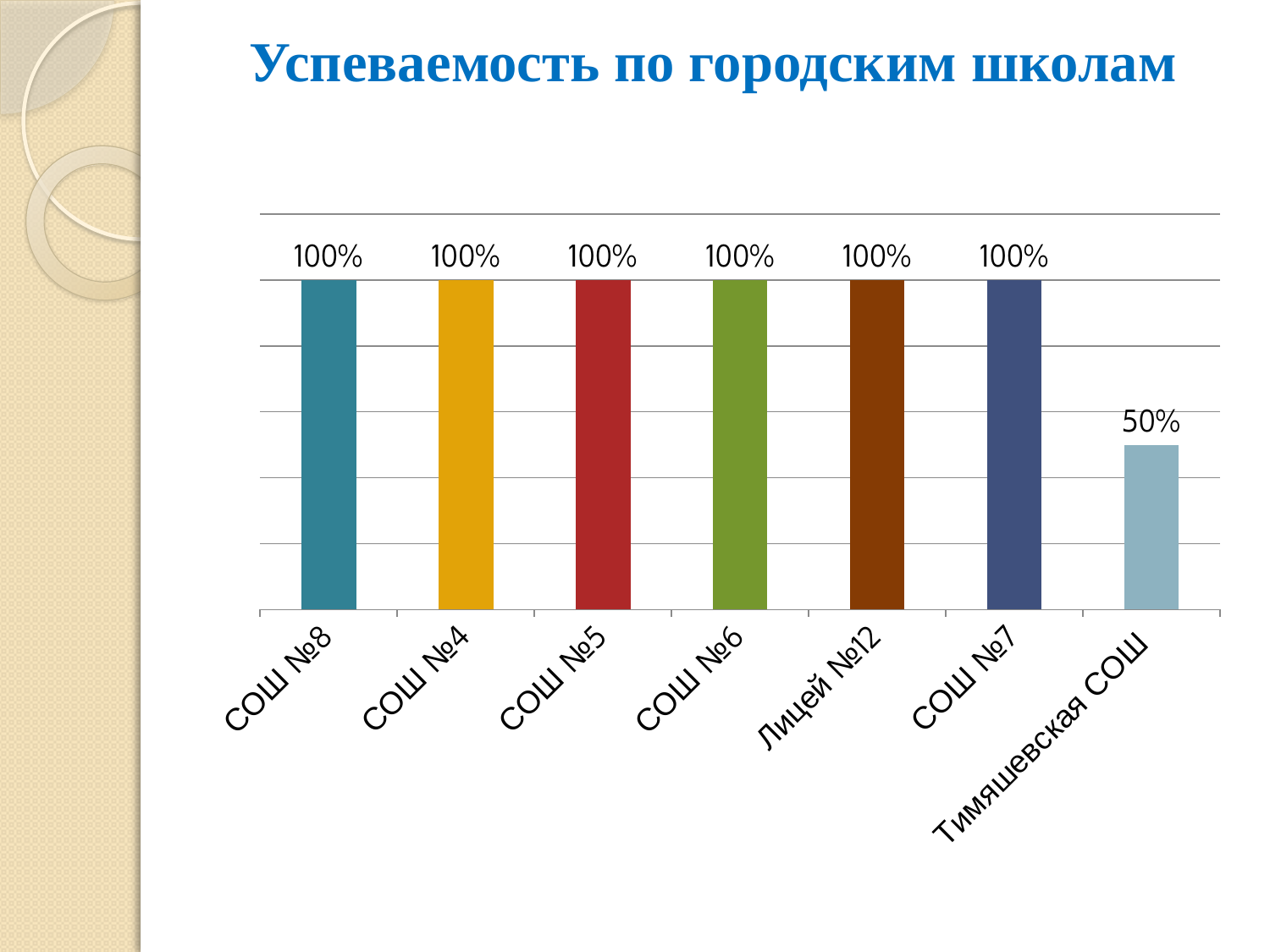

# Успеваемость по городским школам

### Chart

| Category | Ряд 1 |
|---|---|
| СОШ №8 | 1.0 |
| СОШ №4 | 1.0 |
| СОШ №5 | 1.0 |
| СОШ №6 | 1.0 |
| Лицей №12 | 1.0 |
| СОШ №7 | 1.0 |
| Тимяшевская СОШ  | 0.5 |